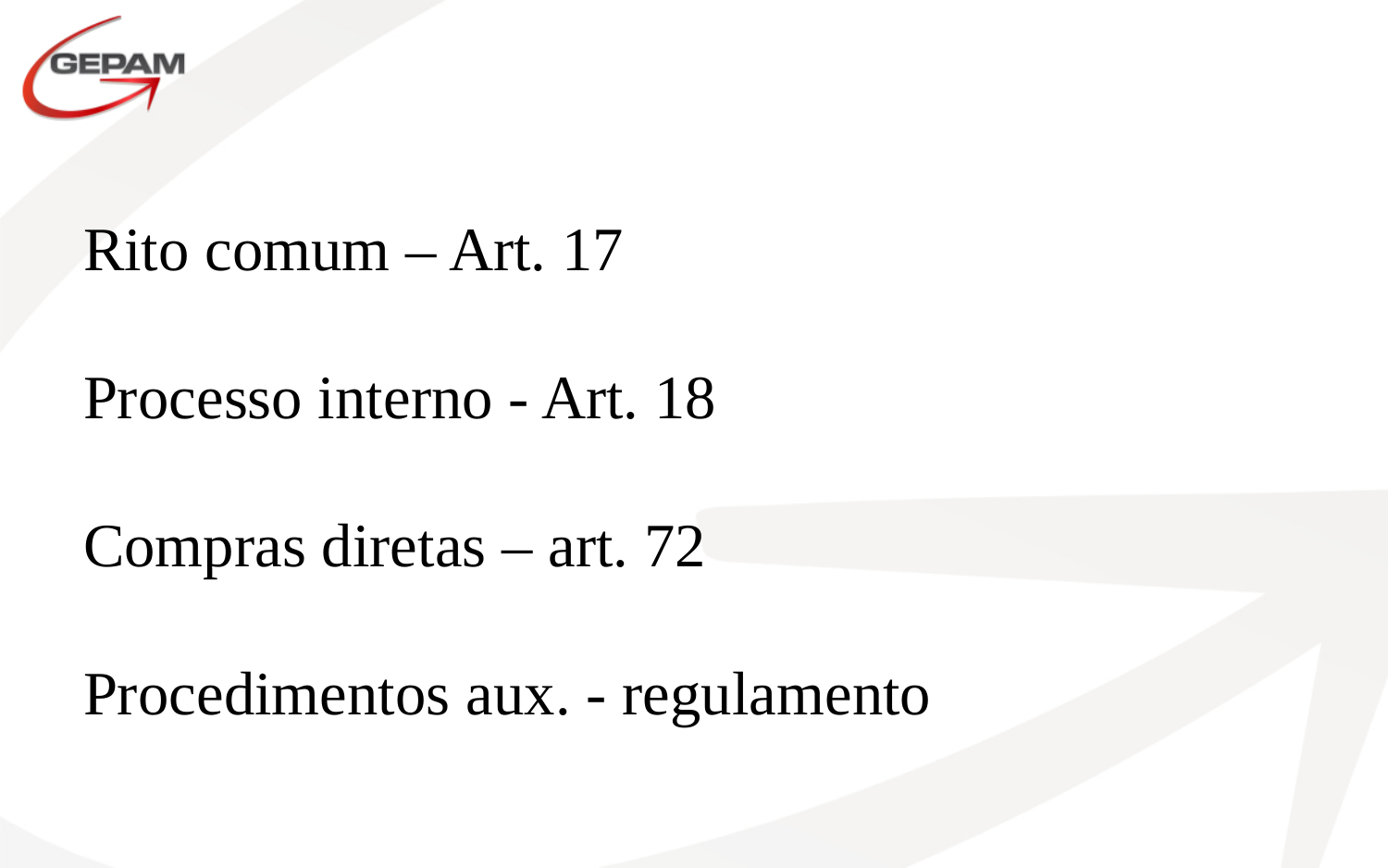

Rito comum – Art. 17
Processo interno - Art. 18
Compras diretas – art. 72
Procedimentos aux. - regulamento